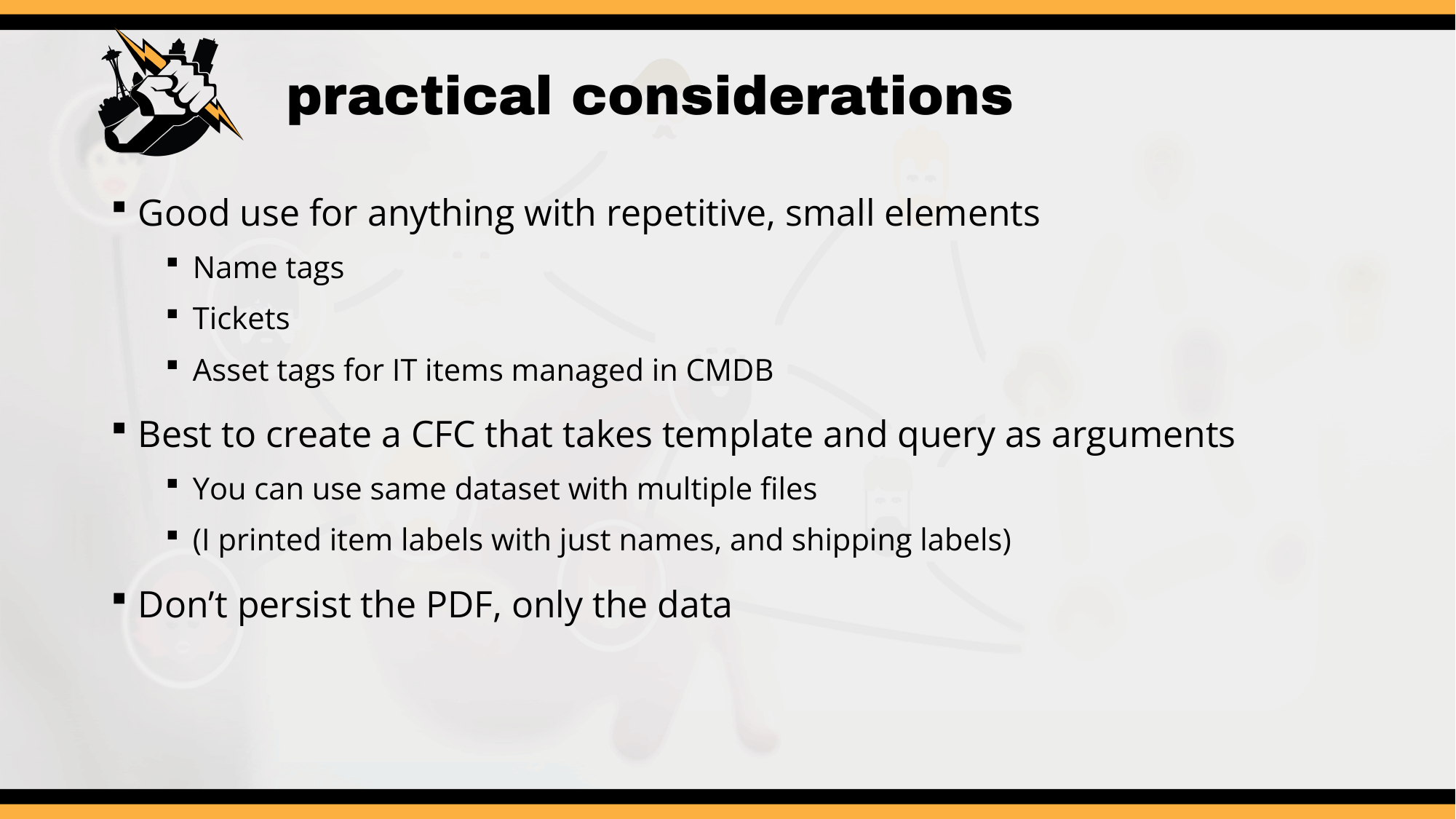

# practical considerations
Good use for anything with repetitive, small elements
Name tags
Tickets
Asset tags for IT items managed in CMDB
Best to create a CFC that takes template and query as arguments
You can use same dataset with multiple files
(I printed item labels with just names, and shipping labels)
Don’t persist the PDF, only the data